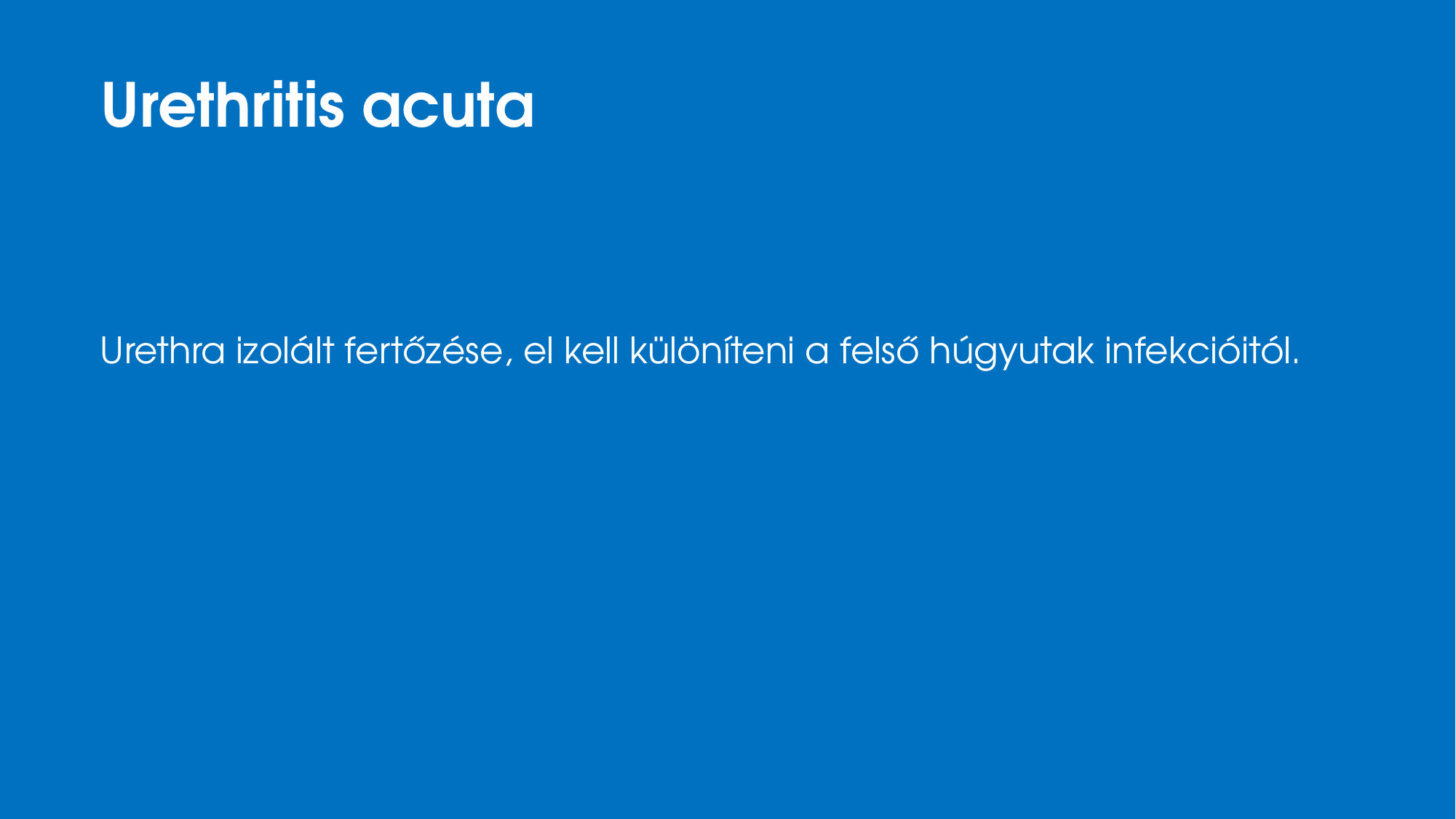

# Urethritis acuta
Urethra izolált fertőzése, el kell különíteni a felső húgyutak infekcióitól.